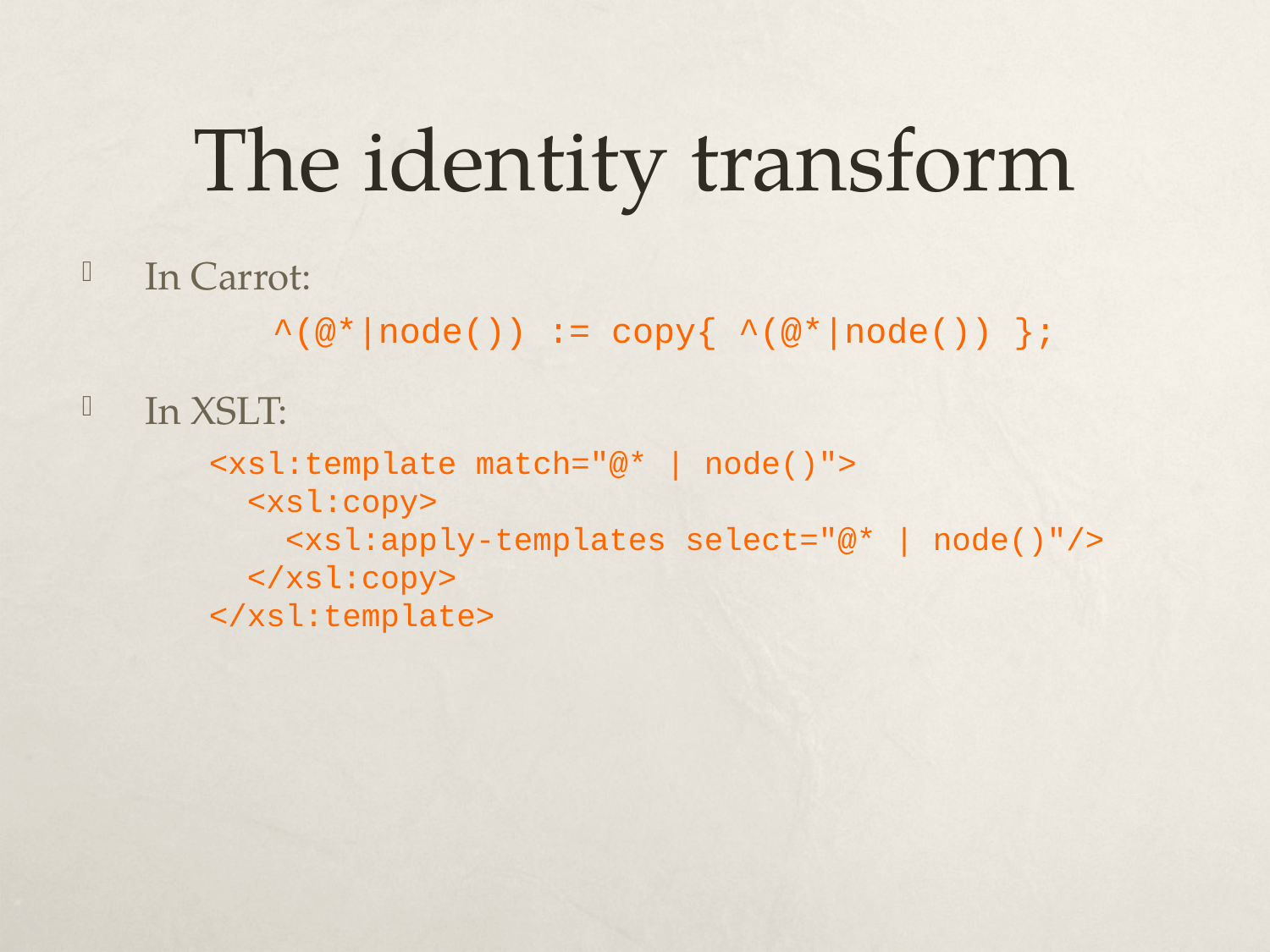

# The identity transform
In Carrot:
	^(@*|node()) := copy{ ^(@*|node()) };
In XSLT:
<xsl:template match="@* | node()">
  <xsl:copy>
    <xsl:apply-templates select="@* | node()"/>
  </xsl:copy>
</xsl:template>